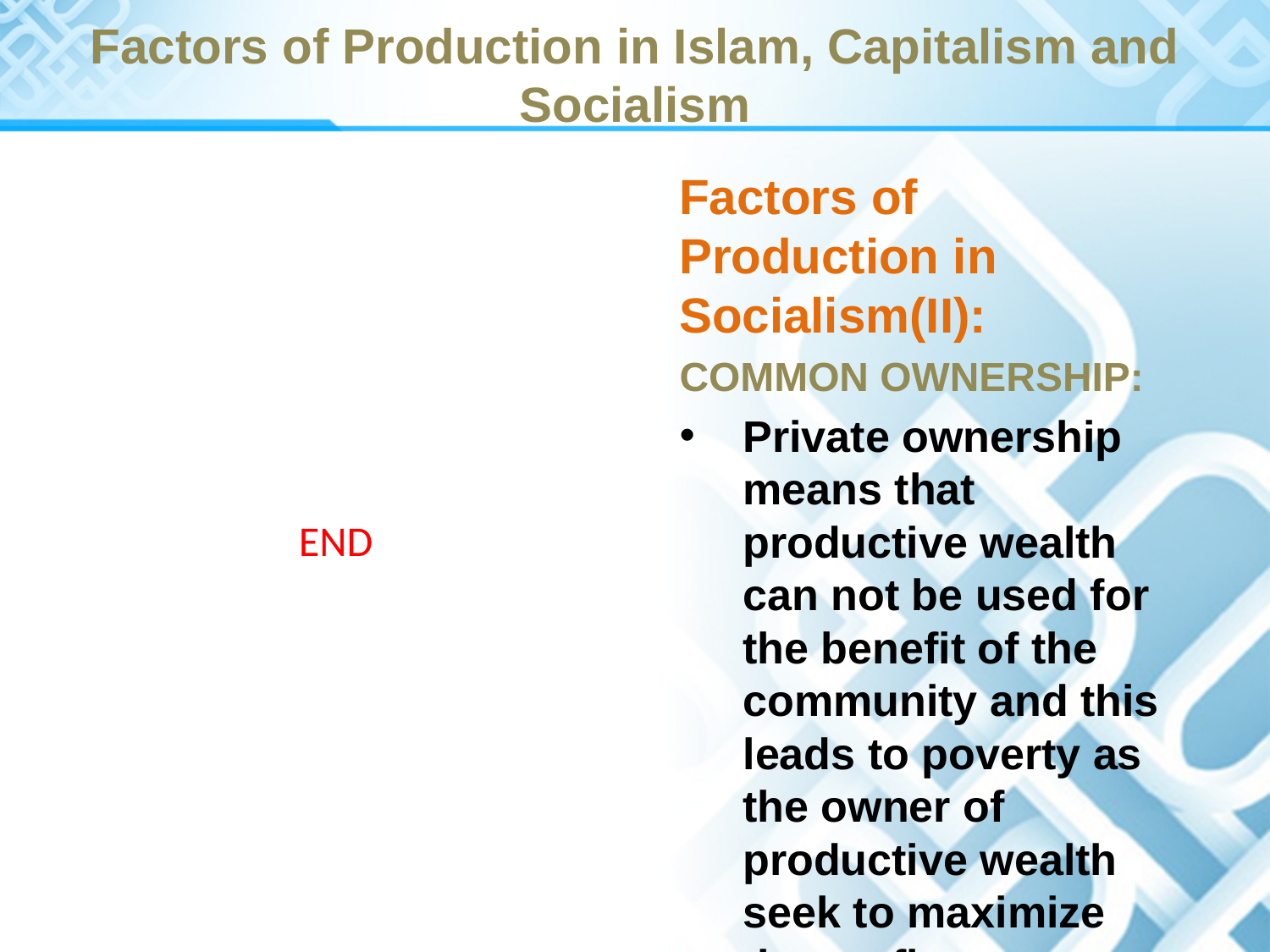

Factors of Production in Islam, Capitalism and Socialism
Factors of Production in Socialism(II):
COMMON OWNERSHIP:
Private ownership means that productive wealth can not be used for the benefit of the community and this leads to poverty as the owner of productive wealth seek to maximize the profit.
END